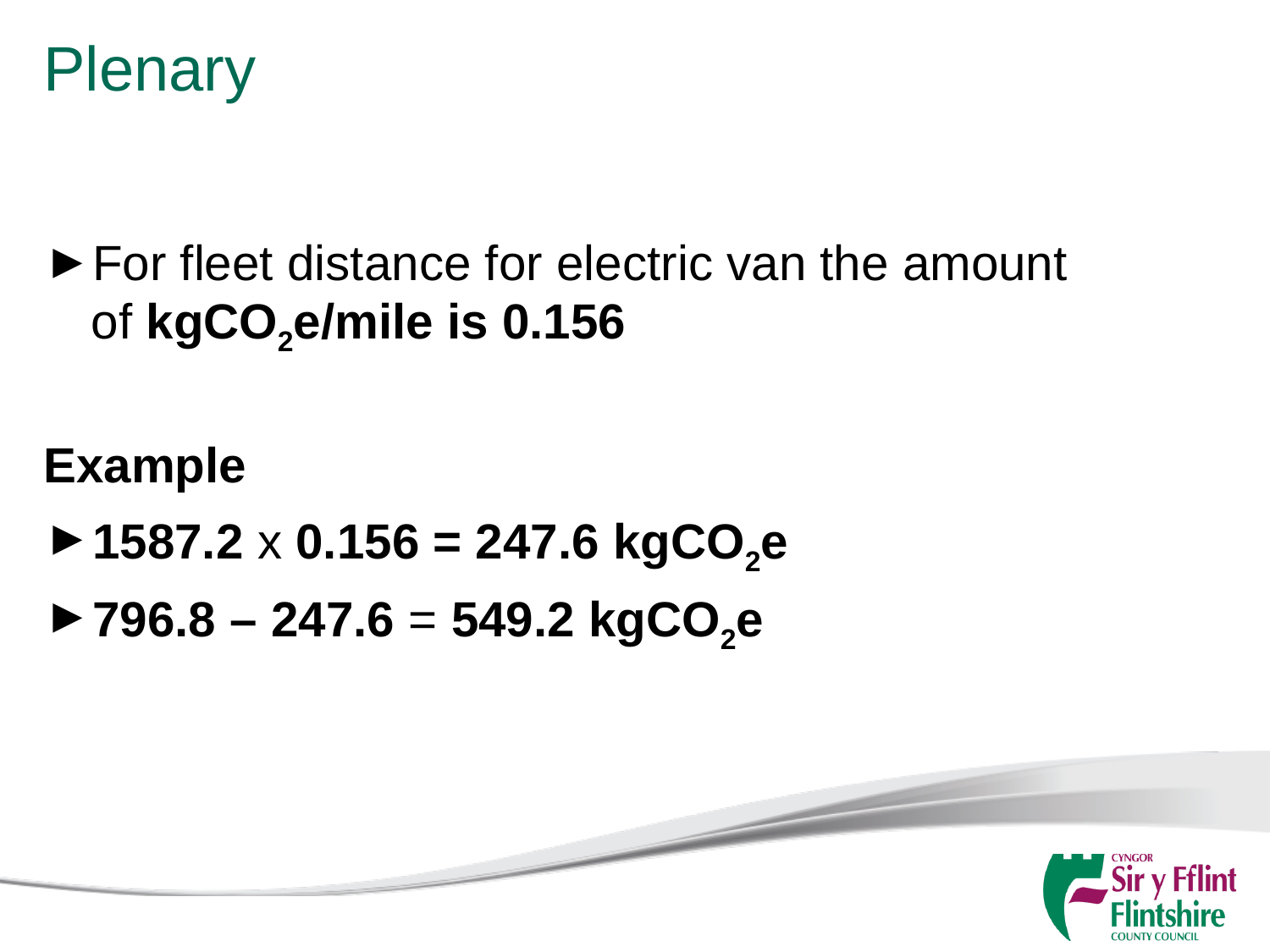

# Plenary

For fleet distance for electric van the amount of kgCO2e/mile is 0.156

Example
1587.2 x 0.156 = 247.6 kgCO2e
796.8 – 247.6 = 549.2 kgCO2e